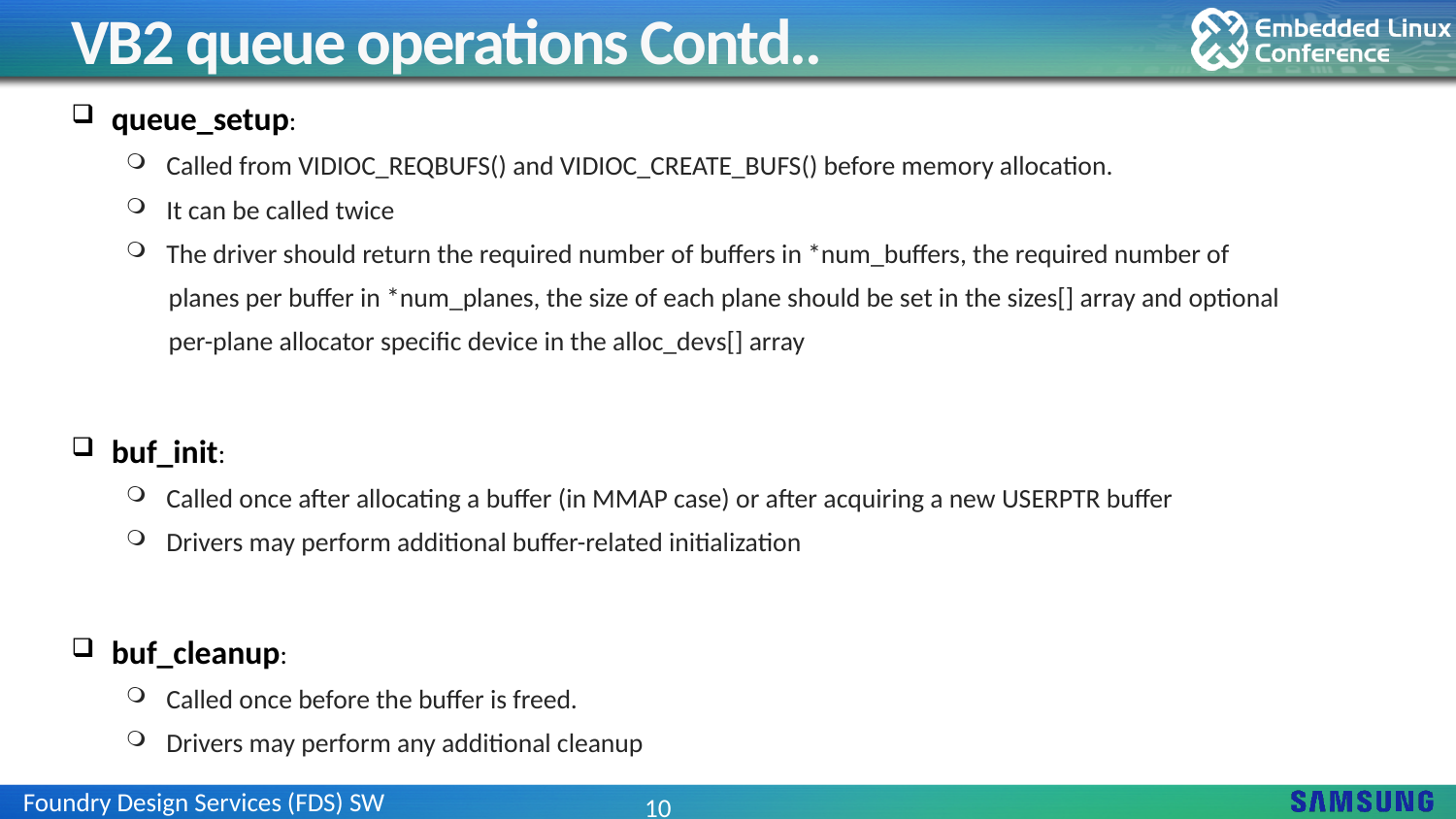

# VB2 queue operations Contd..
queue_setup:
Called from VIDIOC_REQBUFS() and VIDIOC_CREATE_BUFS() before memory allocation.
It can be called twice
The driver should return the required number of buffers in *num_buffers, the required number of
       planes per buffer in *num_planes, the size of each plane should be set in the sizes[] array and optional
       per-plane allocator specific device in the alloc_devs[] array

buf_init:
Called once after allocating a buffer (in MMAP case) or after acquiring a new USERPTR buffer
Drivers may perform additional buffer-related initialization

buf_cleanup:
Called once before the buffer is freed.
Drivers may perform any additional cleanup